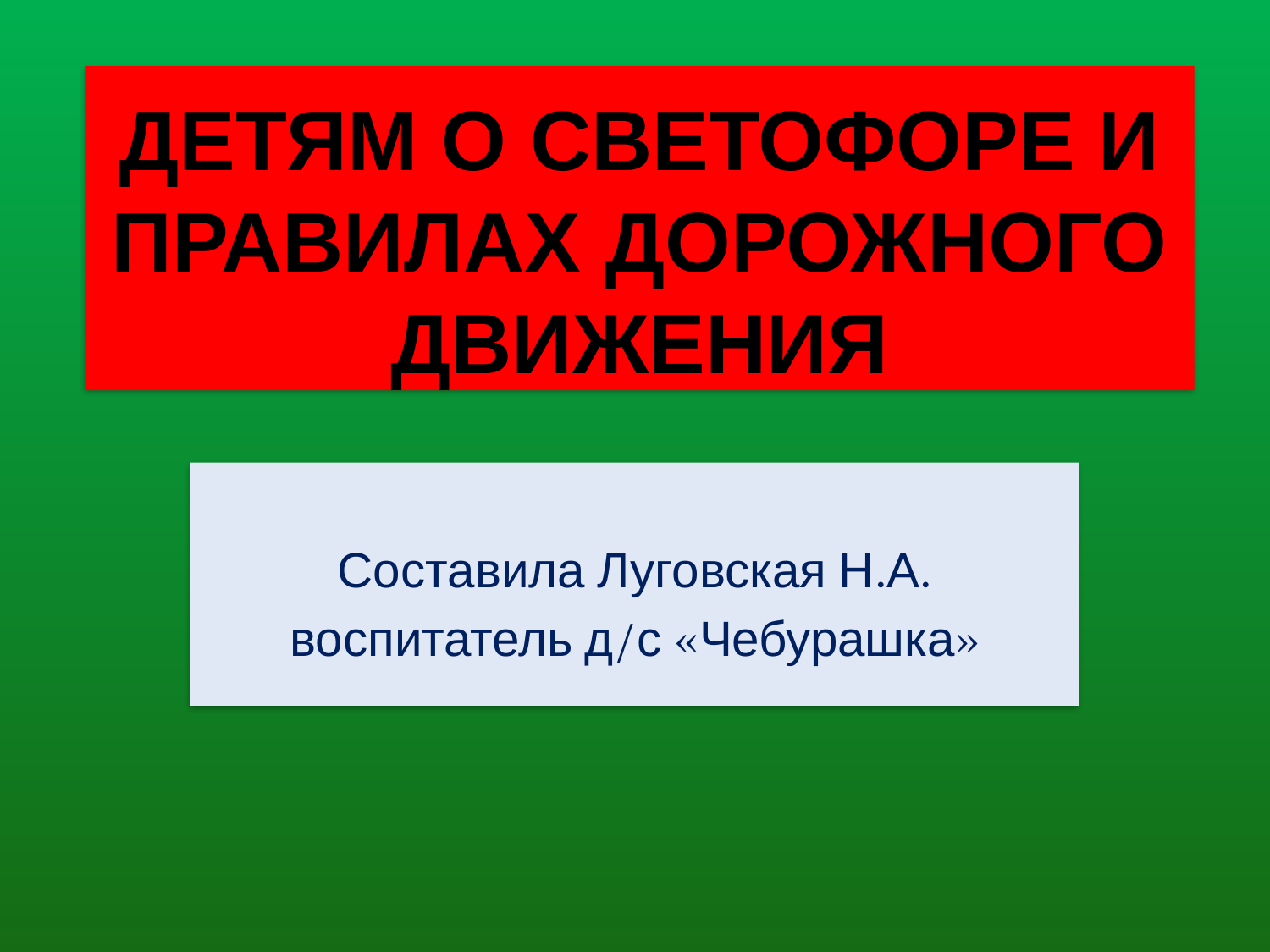

# Детям о светофоре и правилах дорожного движения

Составила Луговская Н.А.
воспитатель д/с «Чебурашка»